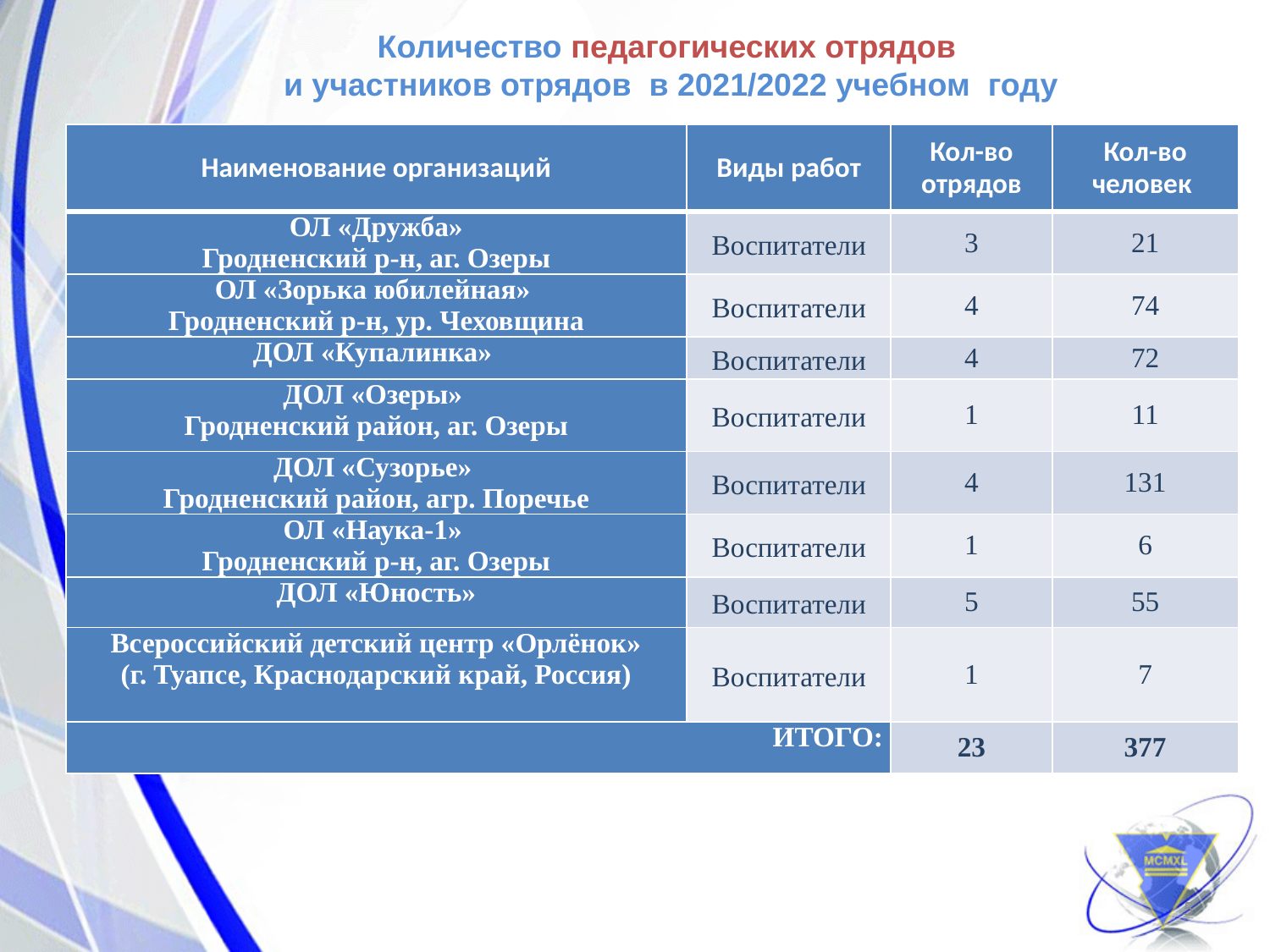

Количество педагогических отрядов
и участников отрядов  в 2021/2022 учебном  году
| Наименование организаций | Виды работ | Кол-во отрядов | Кол-во человек |
| --- | --- | --- | --- |
| ОЛ «Дружба» Гродненский р-н, аг. Озеры | Воспитатели | 3 | 21 |
| ОЛ «Зорька юбилейная» Гродненский р-н, ур. Чеховщина | Воспитатели | 4 | 74 |
| ДОЛ «Купалинка» | Воспитатели | 4 | 72 |
| ДОЛ «Озеры» Гродненский район, аг. Озеры | Воспитатели | 1 | 11 |
| ДОЛ «Сузорье» Гродненский район, агр. Поречье | Воспитатели | 4 | 131 |
| ОЛ «Наука-1» Гродненский р-н, аг. Озеры | Воспитатели | 1 | 6 |
| ДОЛ «Юность» | Воспитатели | 5 | 55 |
| Всероссийский детский центр «Орлёнок» (г. Туапсе, Краснодарский край, Россия) | Воспитатели | 1 | 7 |
| ИТОГО: |  | 23 | 377 |
5